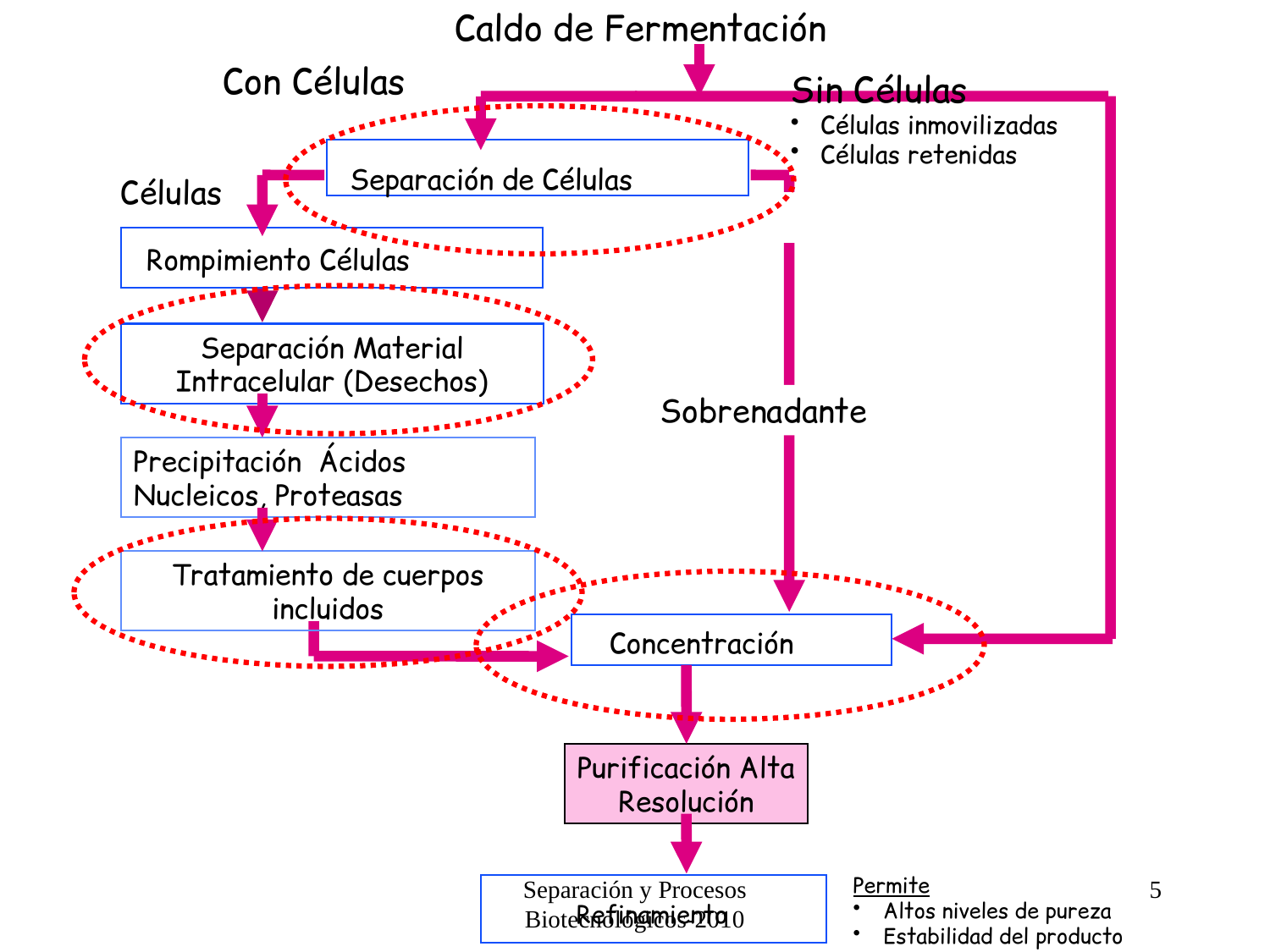

Caldo de Fermentación

Con Células
Sin Células
Células inmovilizadas
Células retenidas

 Separación de Células
Células

Rompimiento Células

Separación Material
Intracelular (Desechos)
Sobrenadante

Precipitación  Ácidos
Nucleicos, Proteasas

Tratamiento de cuerpos incluidos

Concentración

Purificación Alta
Resolución

Permite
Altos niveles de pureza
Estabilidad del producto

Refinamiento

Separación y Procesos Biotecnológicos-2010
5